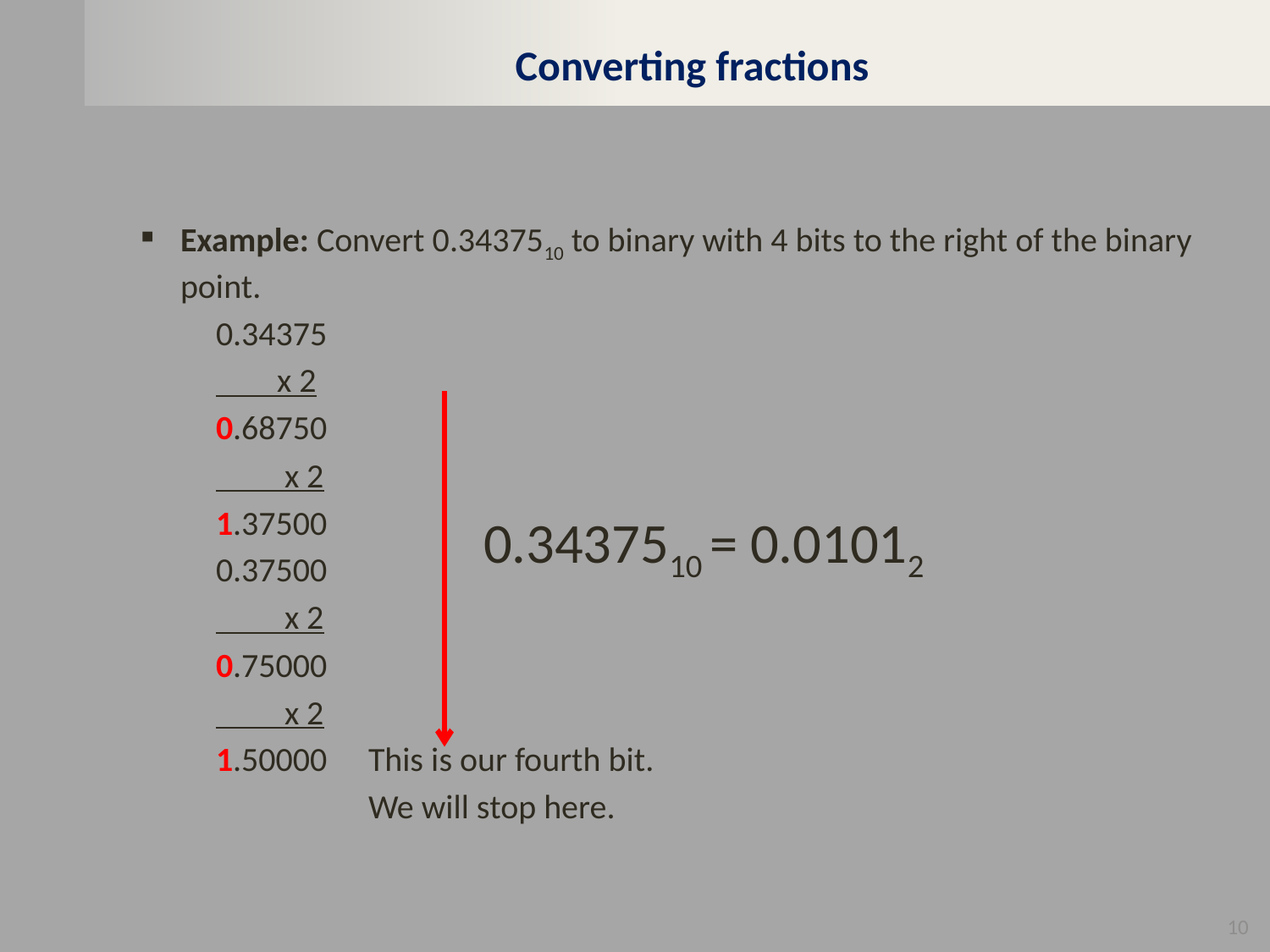

# Converting fractions
Example: Convert 0.3437510 to binary with 4 bits to the right of the binary point.
	0.34375
	        x 2
	0.68750
	         x 2
	1.37500
	0.37500
	         x 2
	0.75000
	         x 2
	1.50000	This is our fourth bit.
			We will stop here.

0.3437510 = 0.01012